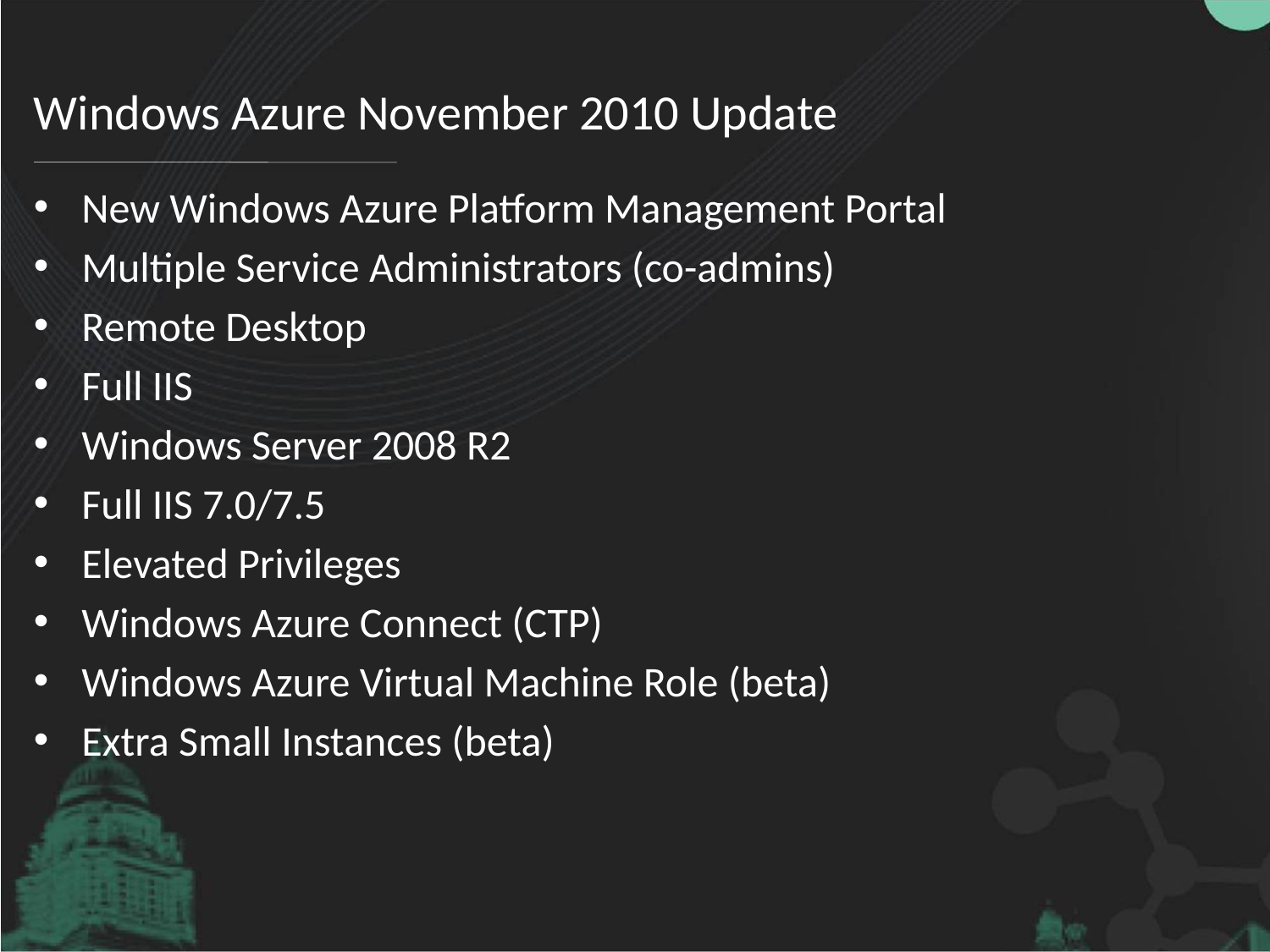

# Windows Azure November 2010 Update
New Windows Azure Platform Management Portal
Multiple Service Administrators (co-admins)
Remote Desktop
Full IIS
Windows Server 2008 R2
Full IIS 7.0/7.5
Elevated Privileges
Windows Azure Connect (CTP)
Windows Azure Virtual Machine Role (beta)
Extra Small Instances (beta)